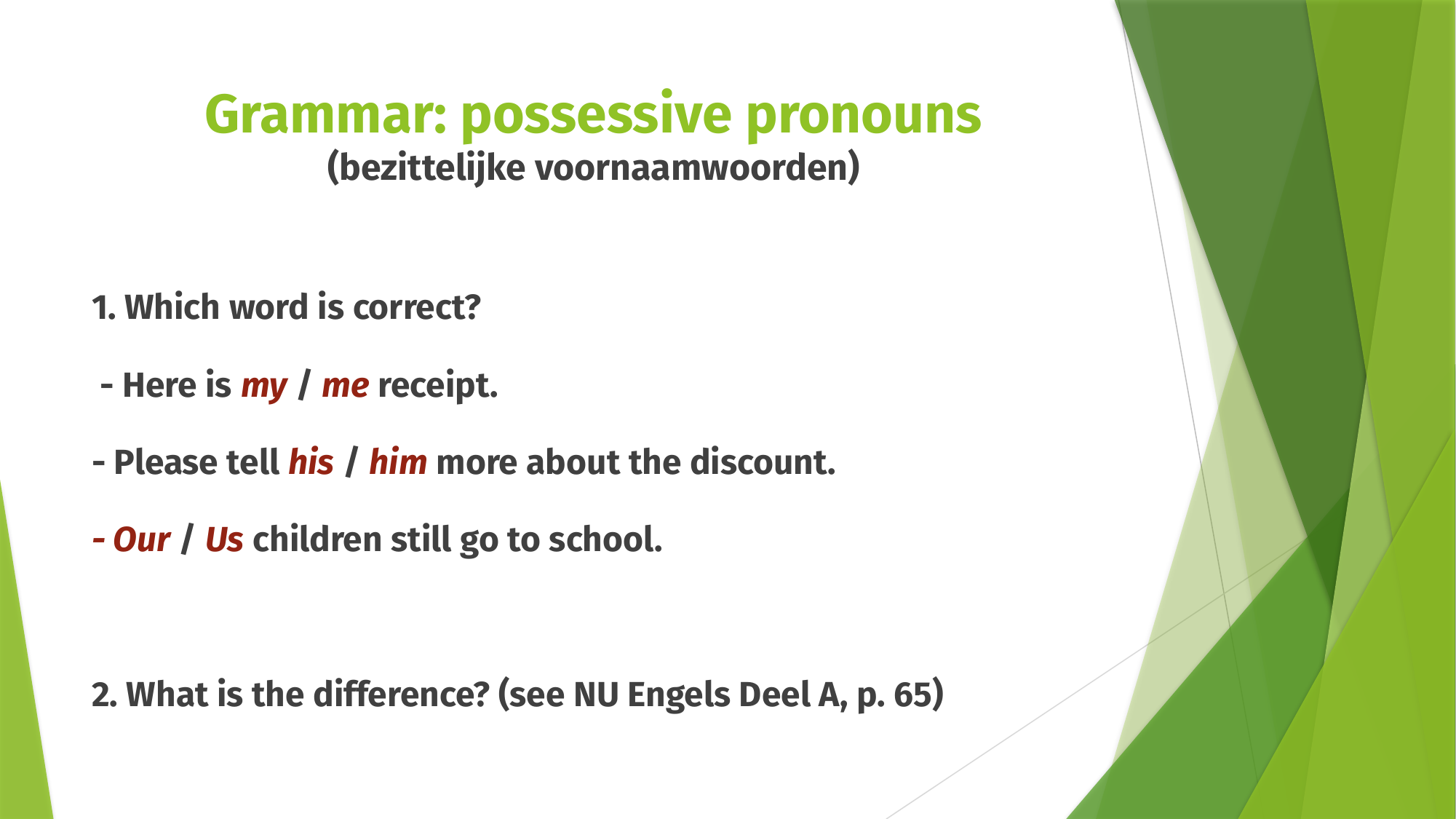

# Grammar: possessive pronouns (bezittelijke voornaamwoorden)
1. Which word is correct?
 - Here is my / me receipt.
- Please tell his / him more about the discount.
- Our / Us children still go to school.

2. What is the difference? (see NU Engels Deel A, p. 65)